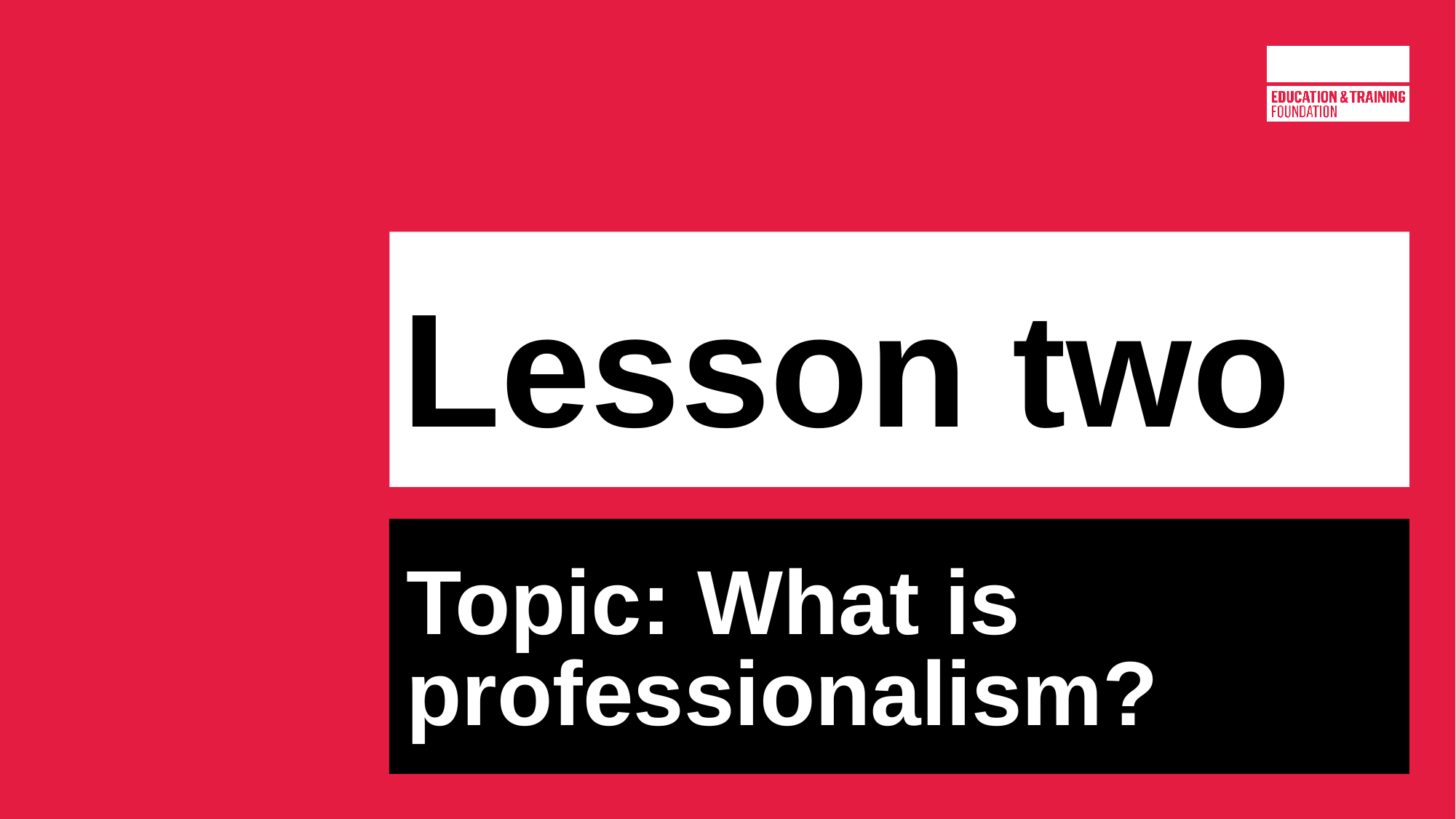

# Lesson two
Topic: What is professionalism?